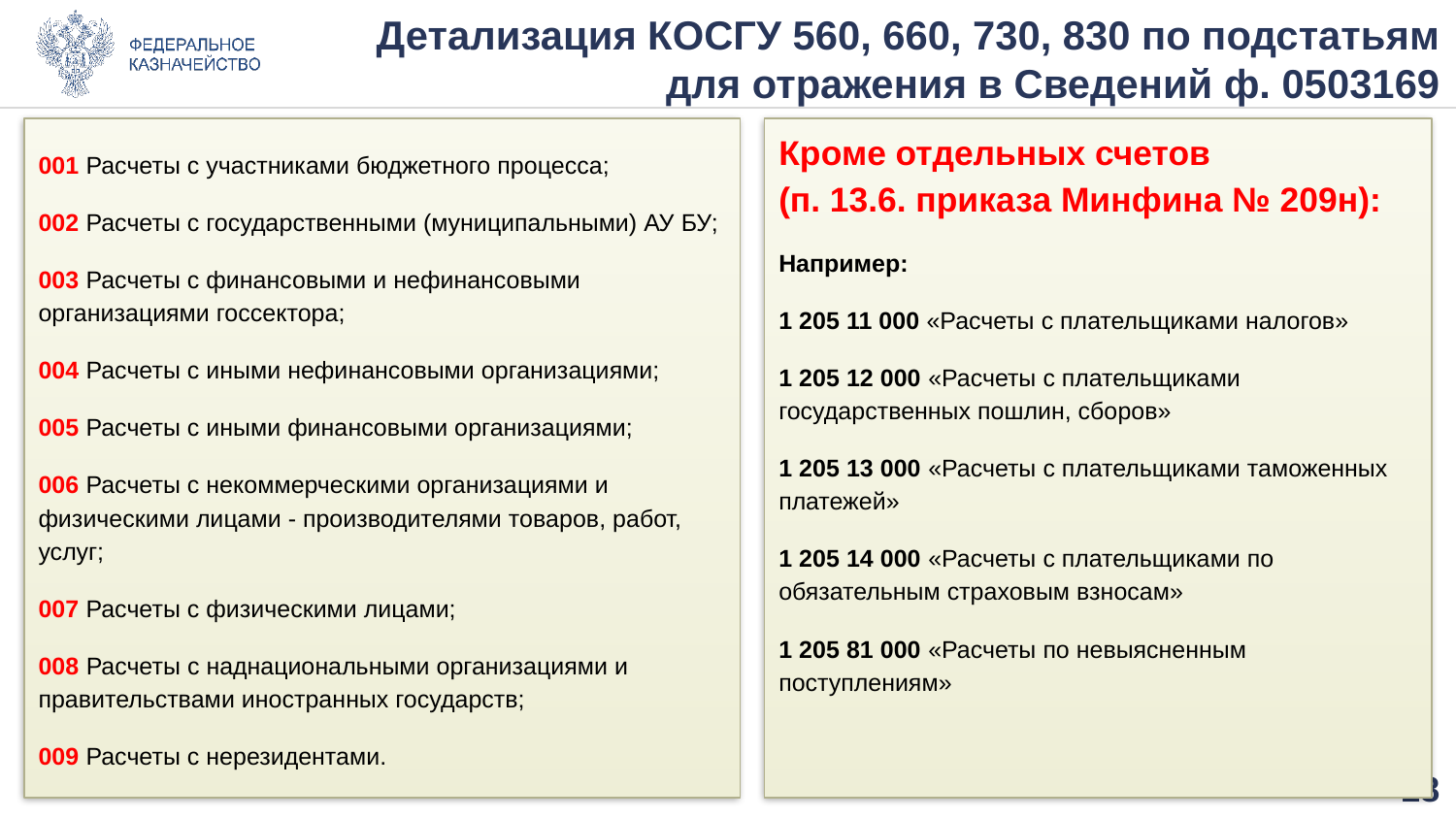

# Детализация КОСГУ 560, 660, 730, 830 по подстатьям для отражения в Сведений ф. 0503169
001 Расчеты с участниками бюджетного процесса;
002 Расчеты с государственными (муниципальными) АУ БУ;
003 Расчеты с финансовыми и нефинансовыми организациями госсектора;
004 Расчеты с иными нефинансовыми организациями;
005 Расчеты с иными финансовыми организациями;
006 Расчеты с некоммерческими организациями и физическими лицами - производителями товаров, работ, услуг;
007 Расчеты с физическими лицами;
008 Расчеты с наднациональными организациями и правительствами иностранных государств;
009 Расчеты с нерезидентами.
Кроме отдельных счетов
(п. 13.6. приказа Минфина № 209н):
Например:
1 205 11 000 «Расчеты с плательщиками налогов»
1 205 12 000 «Расчеты с плательщиками государственных пошлин, сборов»
1 205 13 000 «Расчеты с плательщиками таможенных платежей»
1 205 14 000 «Расчеты с плательщиками по обязательным страховым взносам»
1 205 81 000 «Расчеты по невыясненным поступлениям»
18